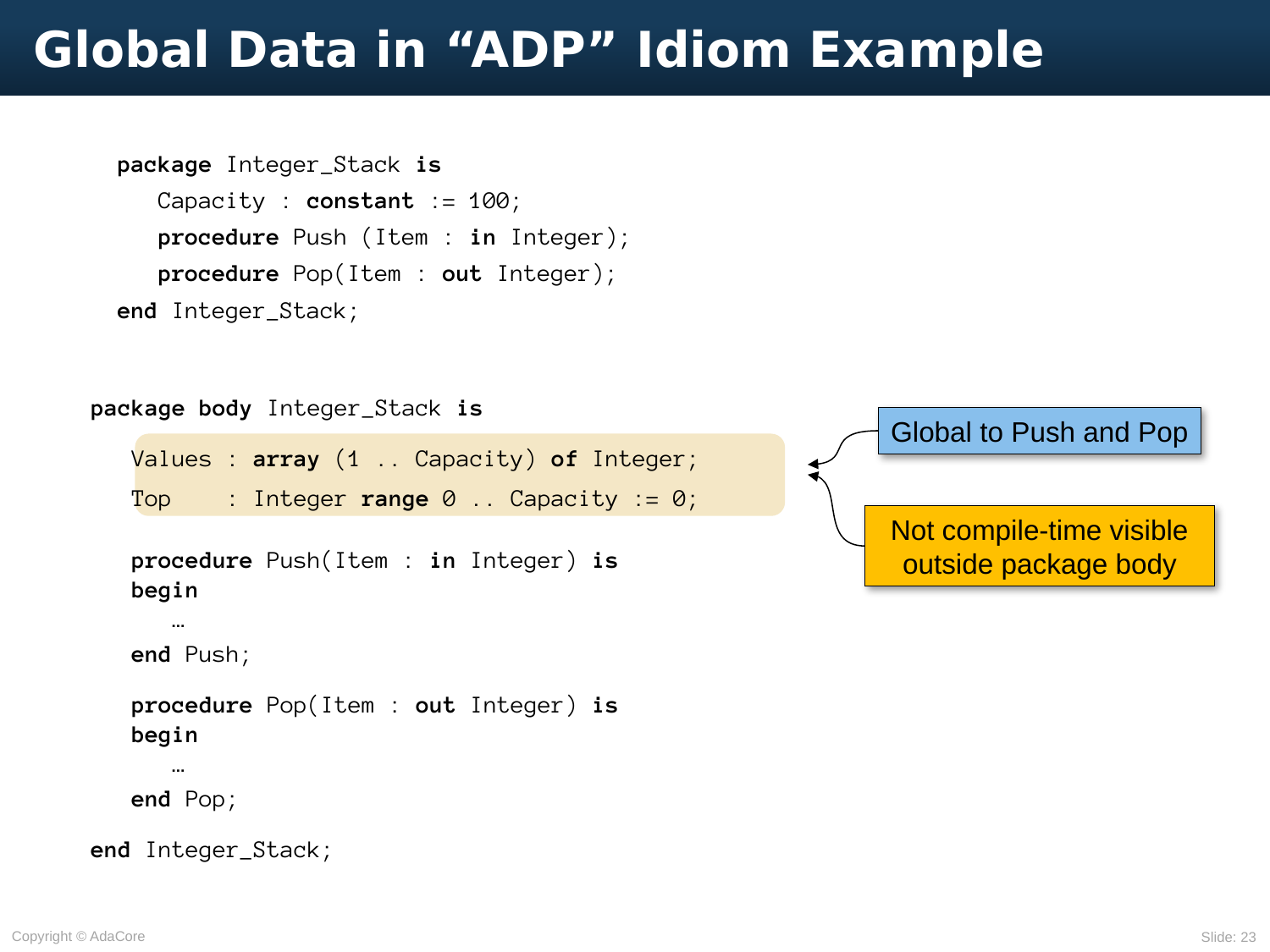

# Global Data in “ADP” Idiom Example
package Integer_Stack is
   Capacity : constant := 100;
   procedure Push (Item : in Integer);
   procedure Pop(Item : out Integer);
end Integer_Stack;
package body Integer_Stack is
   Values : array (1 .. Capacity) of Integer;
   Top    : Integer range 0 .. Capacity := 0;
   procedure Push(Item : in Integer) is
   begin
      …
   end Push;
   procedure Pop(Item : out Integer) is
   begin
      …
   end Pop;
end Integer_Stack;

Global to Push and Pop

Not compile-time visible outside package body